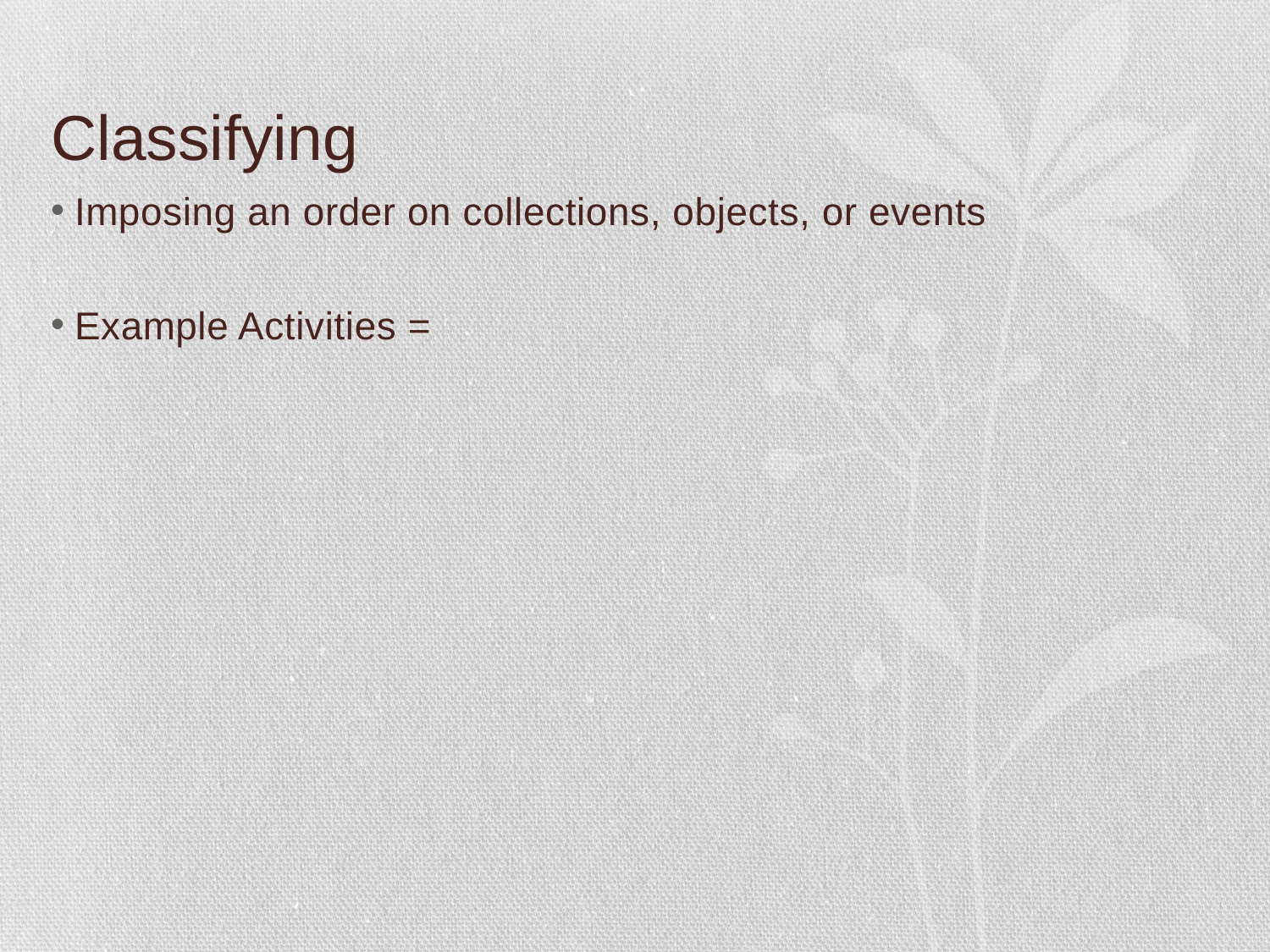

# Classifying
Imposing an order on collections, objects, or events

Example Activities =